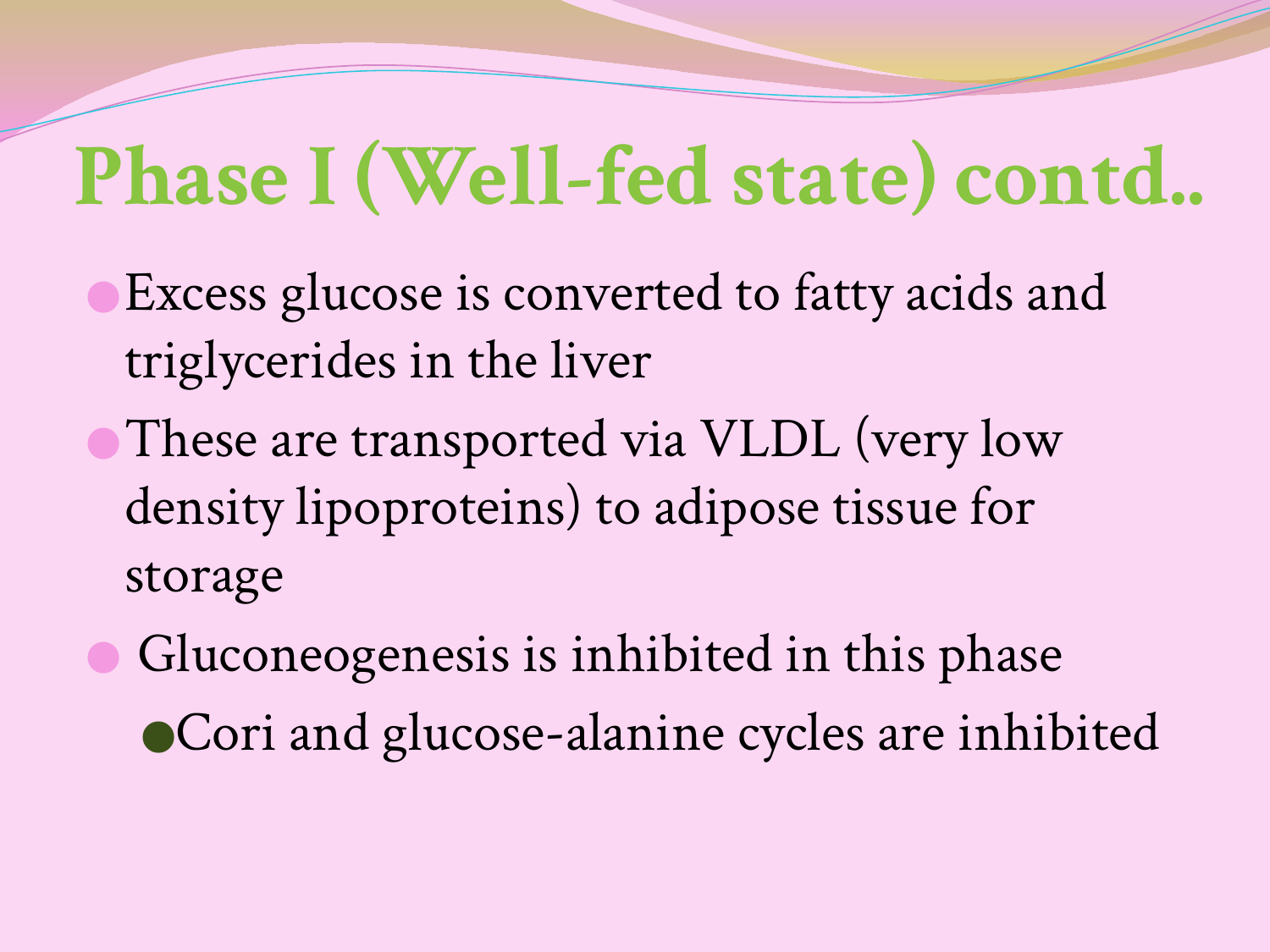

# Phase I (Well-fed state) contd..
Excess glucose is converted to fatty acids and triglycerides in the liver
These are transported via VLDL (very low density lipoproteins) to adipose tissue for storage
 Gluconeogenesis is inhibited in this phase
Cori and glucose-alanine cycles are inhibited